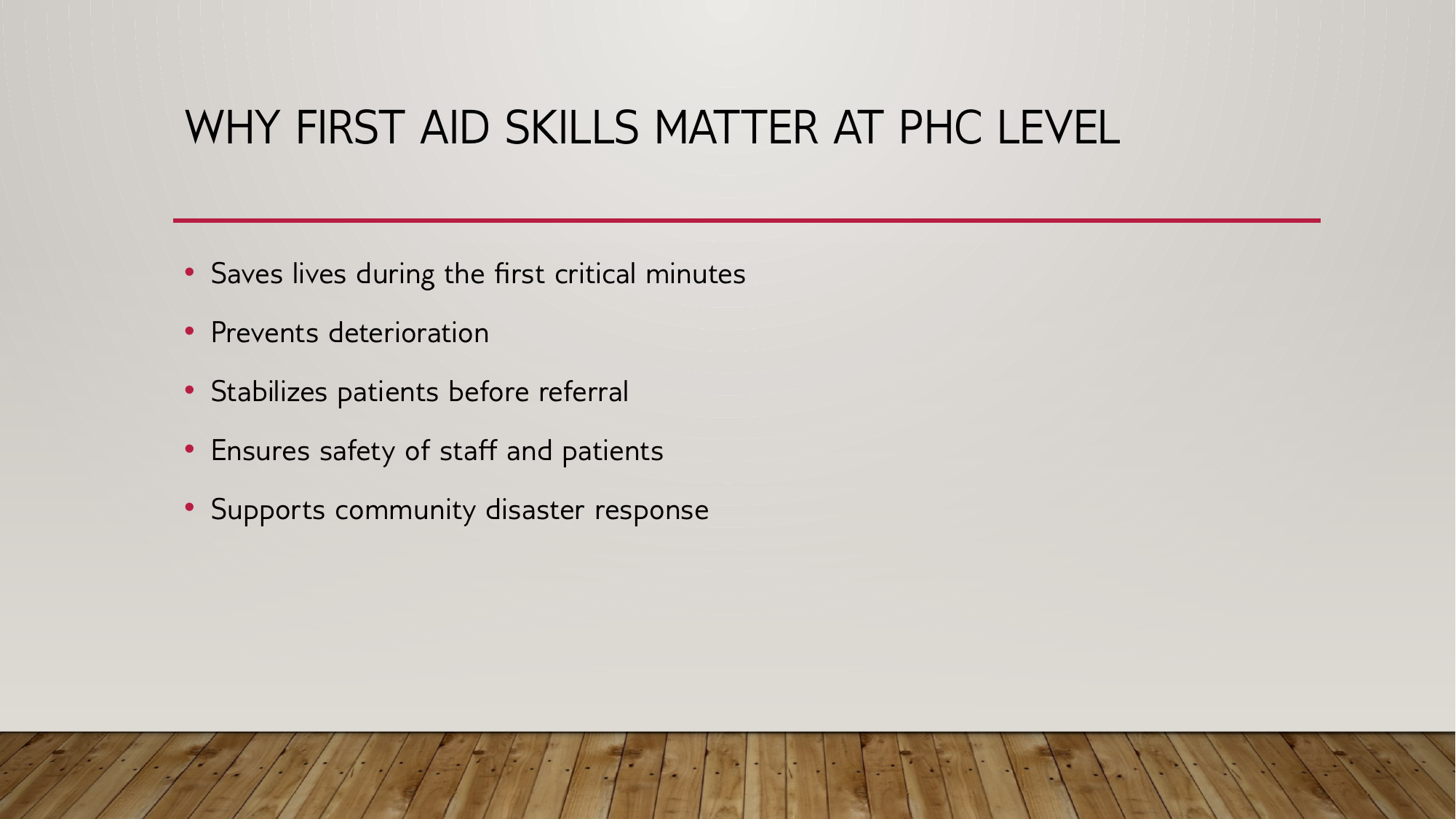

# Why First Aid Skills Matter at PHC Level
Saves lives during the first critical minutes
Prevents deterioration
Stabilizes patients before referral
Ensures safety of staff and patients
Supports community disaster response